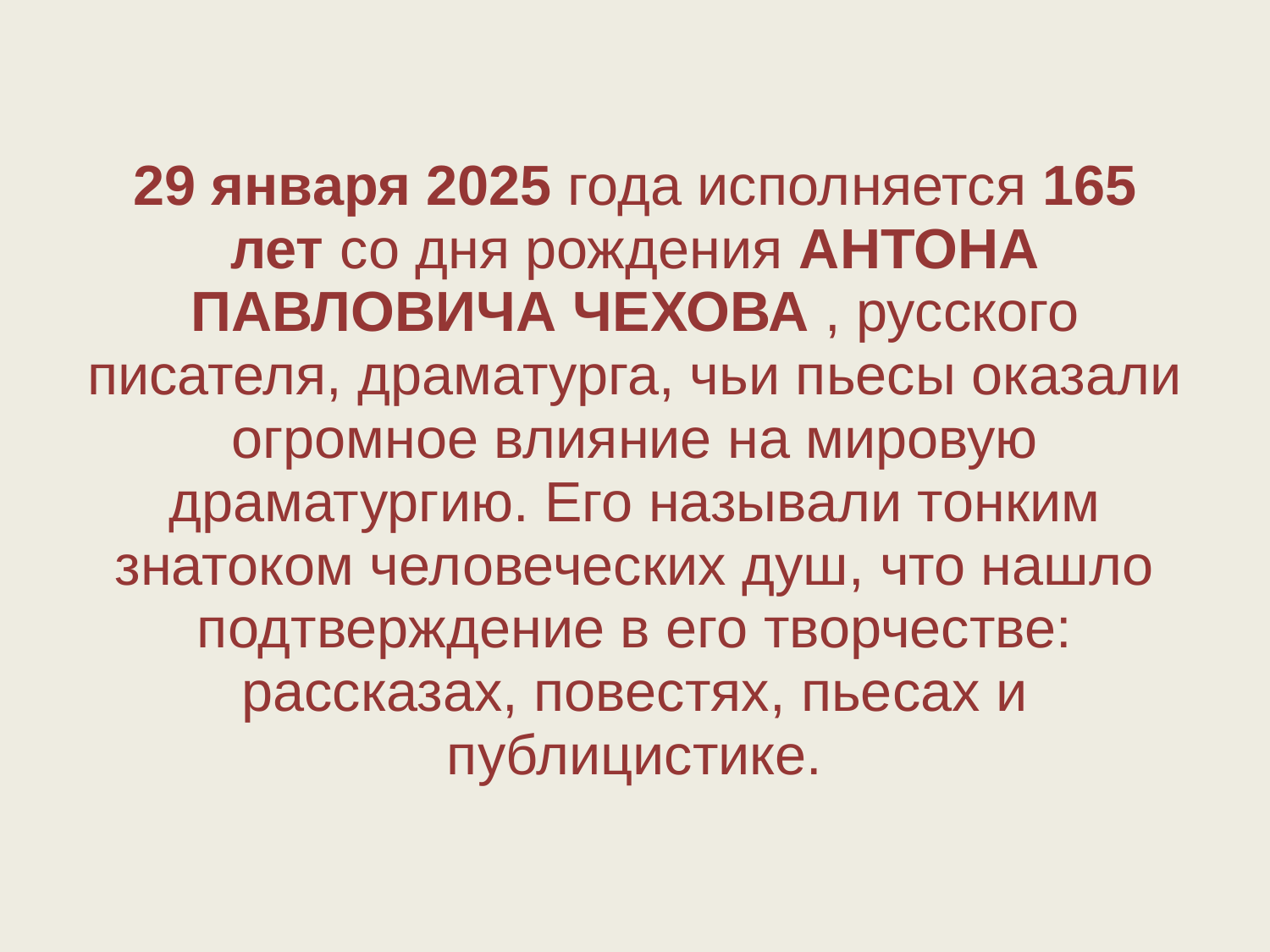

# 29 января 2025 года исполняется 165 лет со дня рождения АНТОНА ПАВЛОВИЧА ЧЕХОВА , русского писателя, драматурга, чьи пьесы оказали огромное влияние на мировую драматургию. Его называли тонким знатоком человеческих душ, что нашло подтверждение в его творчестве: рассказах, повестях, пьесах и публицистике.